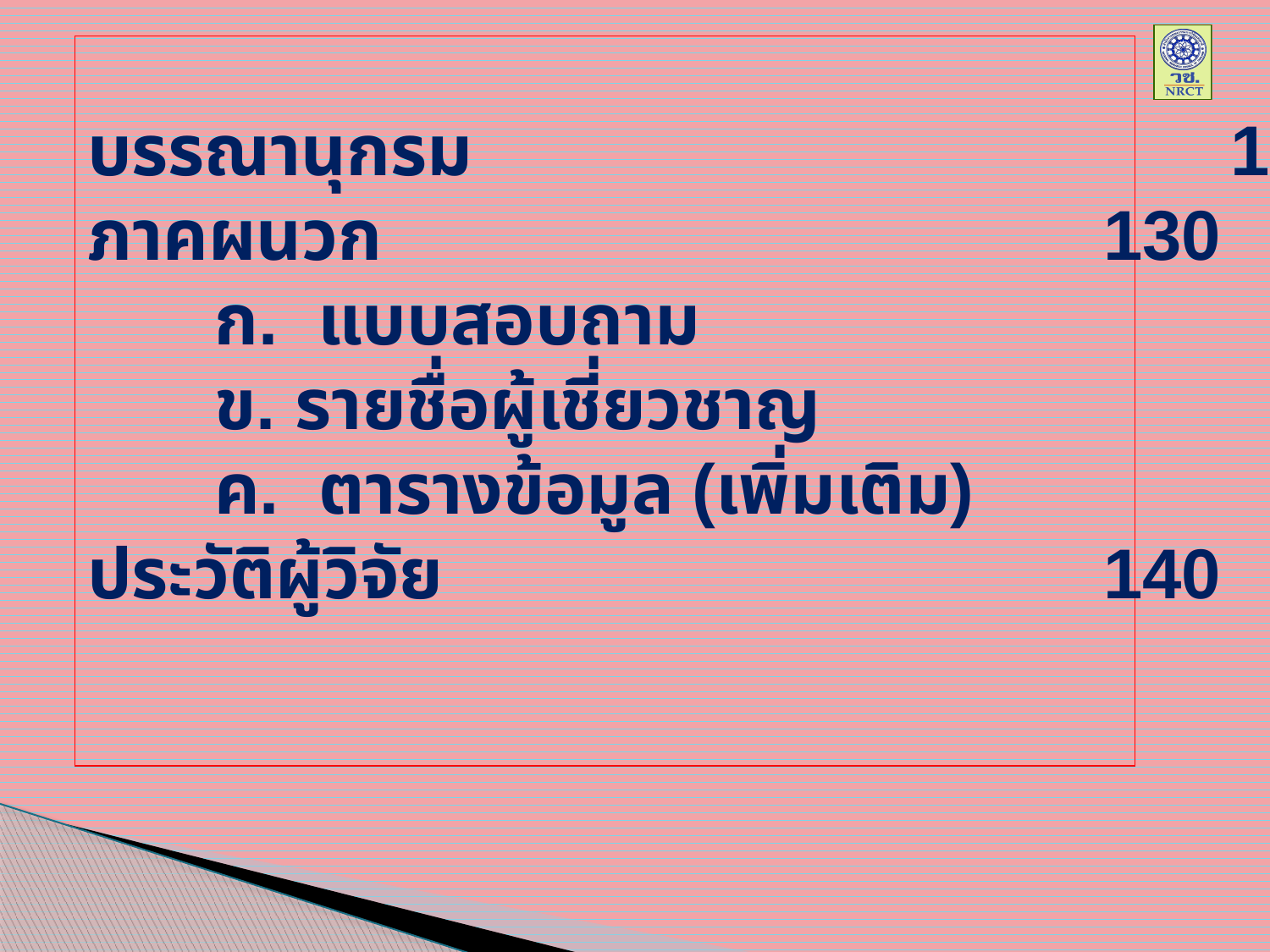

บรรณานุกรม						120
ภาคผนวก						130
	ก.  แบบสอบถาม
	ข. รายชื่อผู้เชี่ยวชาญ
	ค.  ตารางข้อมูล (เพิ่มเติม)
ประวัติผู้วิจัย						140